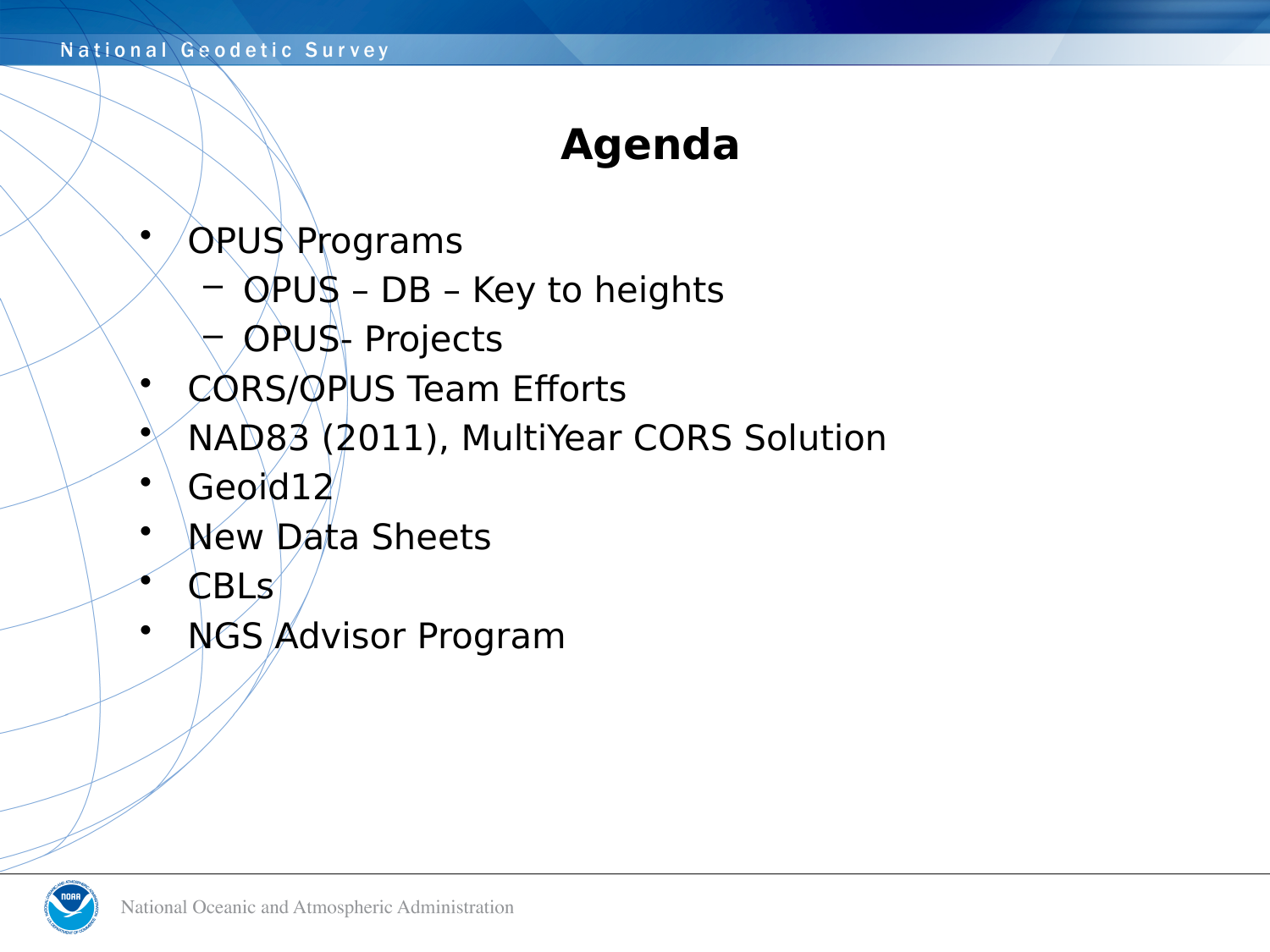

# Agenda
OPUS Programs
OPUS – DB – Key to heights
OPUS- Projects
CORS/OPUS Team Efforts
NAD83 (2011), MultiYear CORS Solution
Geoid12
New Data Sheets
CBLs
NGS Advisor Program